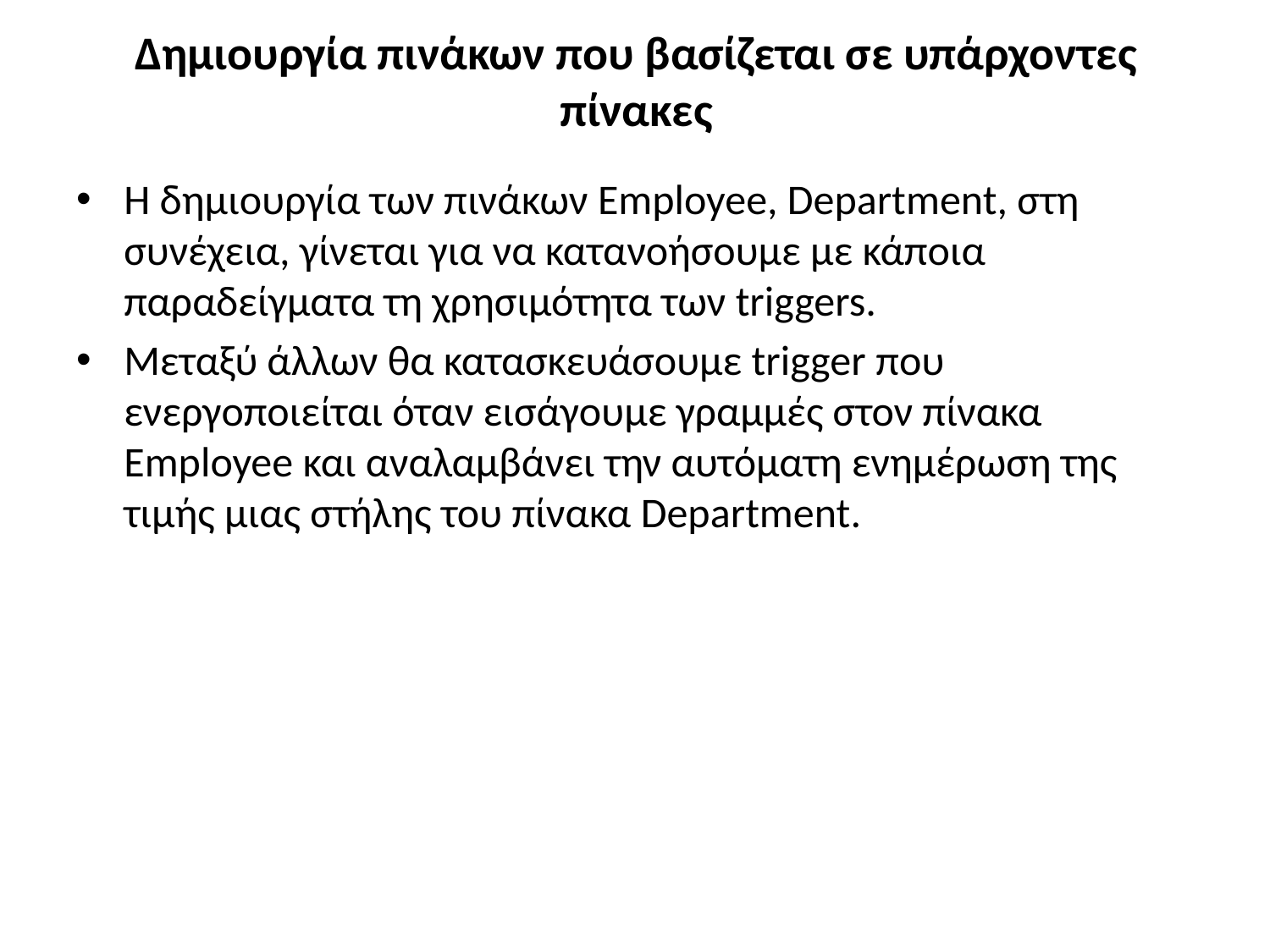

# Δημιουργία πινάκων που βασίζεται σε υπάρχοντες πίνακες
Η δημιουργία των πινάκων Employee, Department, στη συνέχεια, γίνεται για να κατανοήσουμε με κάποια παραδείγματα τη χρησιμότητα των triggers.
Μεταξύ άλλων θα κατασκευάσουμε trigger που ενεργοποιείται όταν εισάγουμε γραμμές στον πίνακα Employee και αναλαμβάνει την αυτόματη ενημέρωση της τιμής μιας στήλης του πίνακα Department.